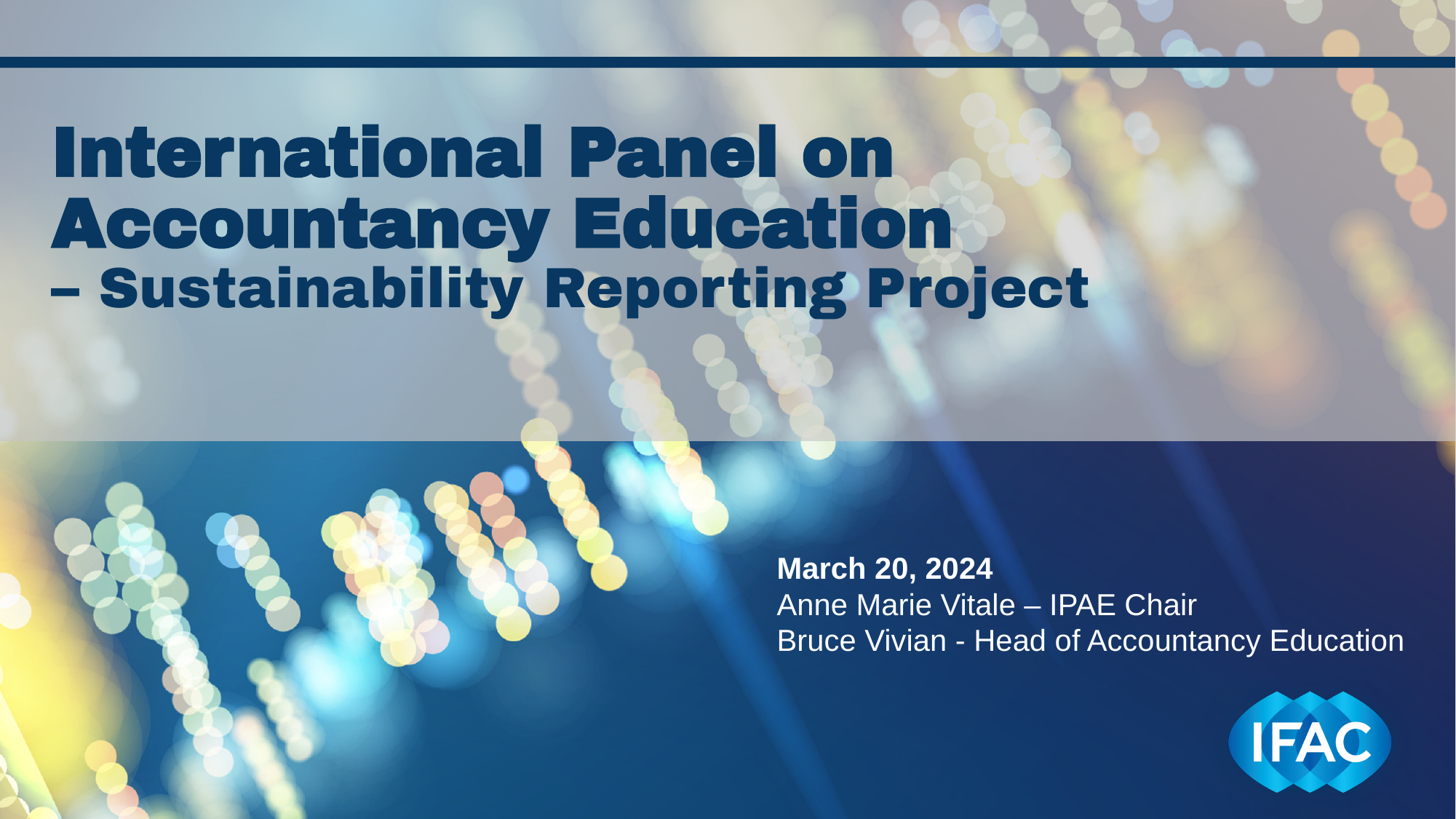

# International Panel on Accountancy Education – Sustainability Reporting Project
March 20, 2024
Anne Marie Vitale – IPAE Chair
Bruce Vivian​ - Head of Accountancy Education